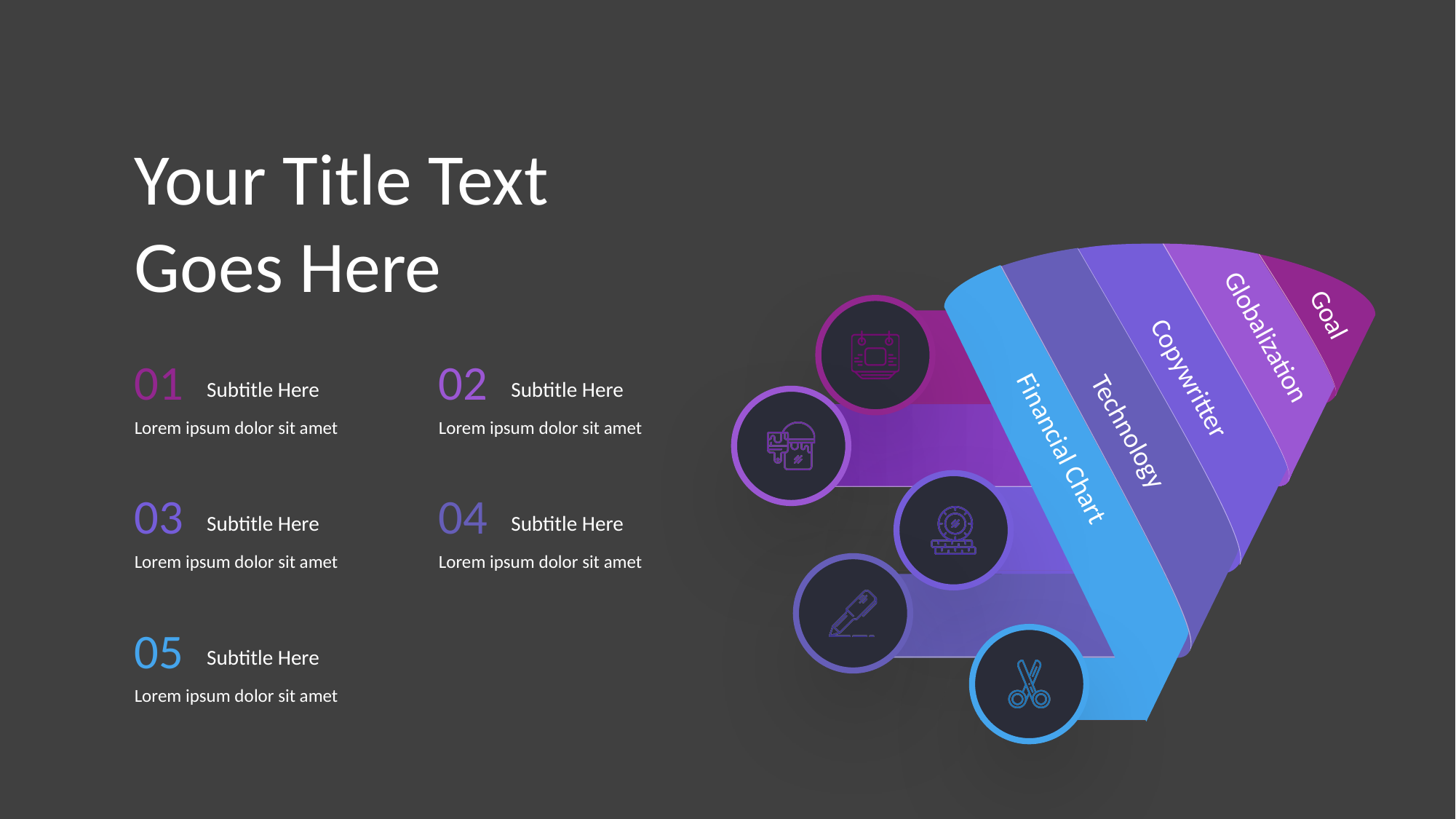

Your Title Text Goes Here

Goal

Globalization
01
Subtitle Here
Lorem ipsum dolor sit amet
02
Subtitle Here
Lorem ipsum dolor sit amet
Copywritter

Technology
Financial Chart

03
Subtitle Here
Lorem ipsum dolor sit amet
04
Subtitle Here
Lorem ipsum dolor sit amet

05
Subtitle Here
Lorem ipsum dolor sit amet